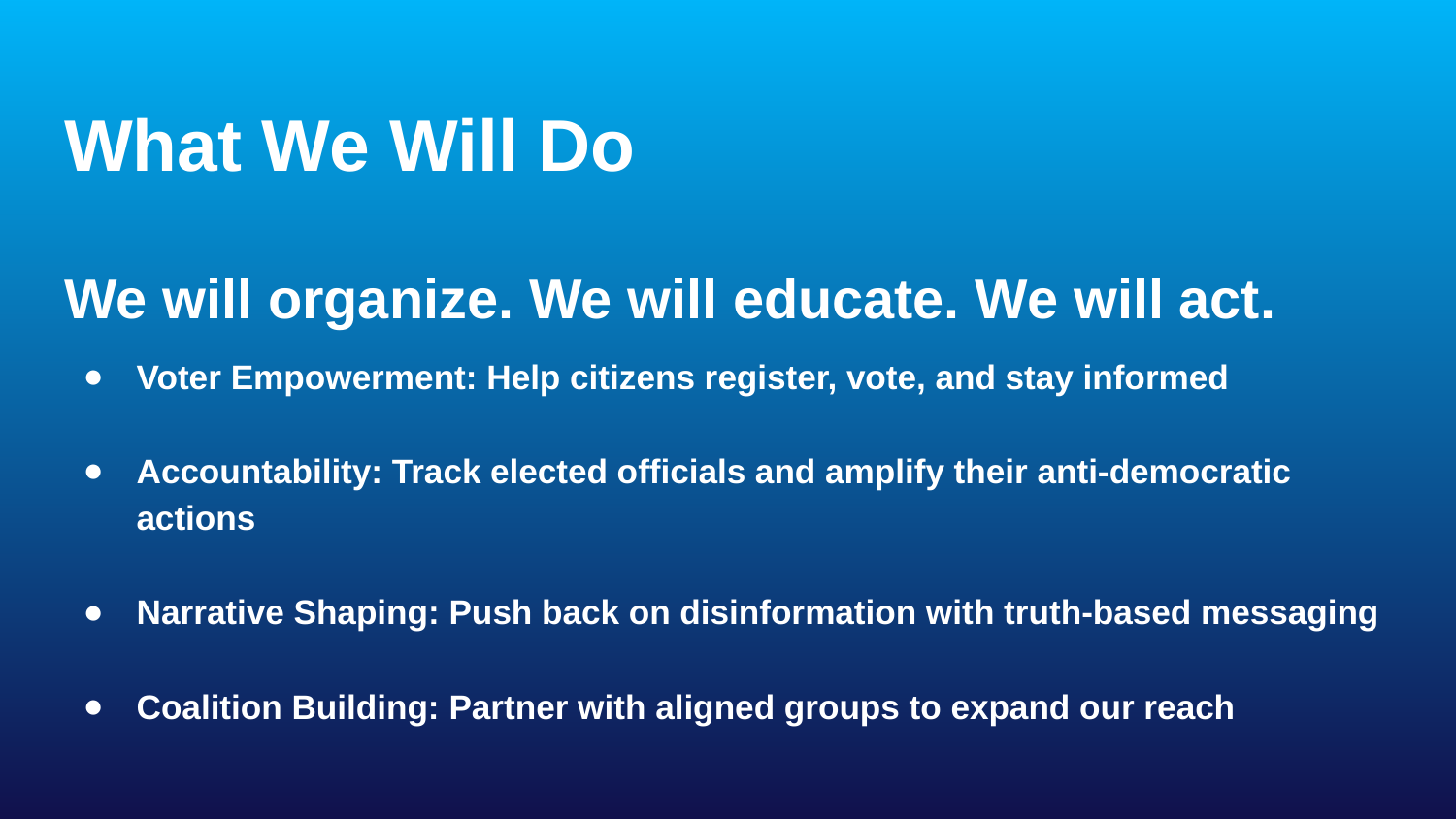

# What We Will Do
We will organize. We will educate. We will act.
Voter Empowerment: Help citizens register, vote, and stay informed
Accountability: Track elected officials and amplify their anti-democratic actions
Narrative Shaping: Push back on disinformation with truth-based messaging
Coalition Building: Partner with aligned groups to expand our reach